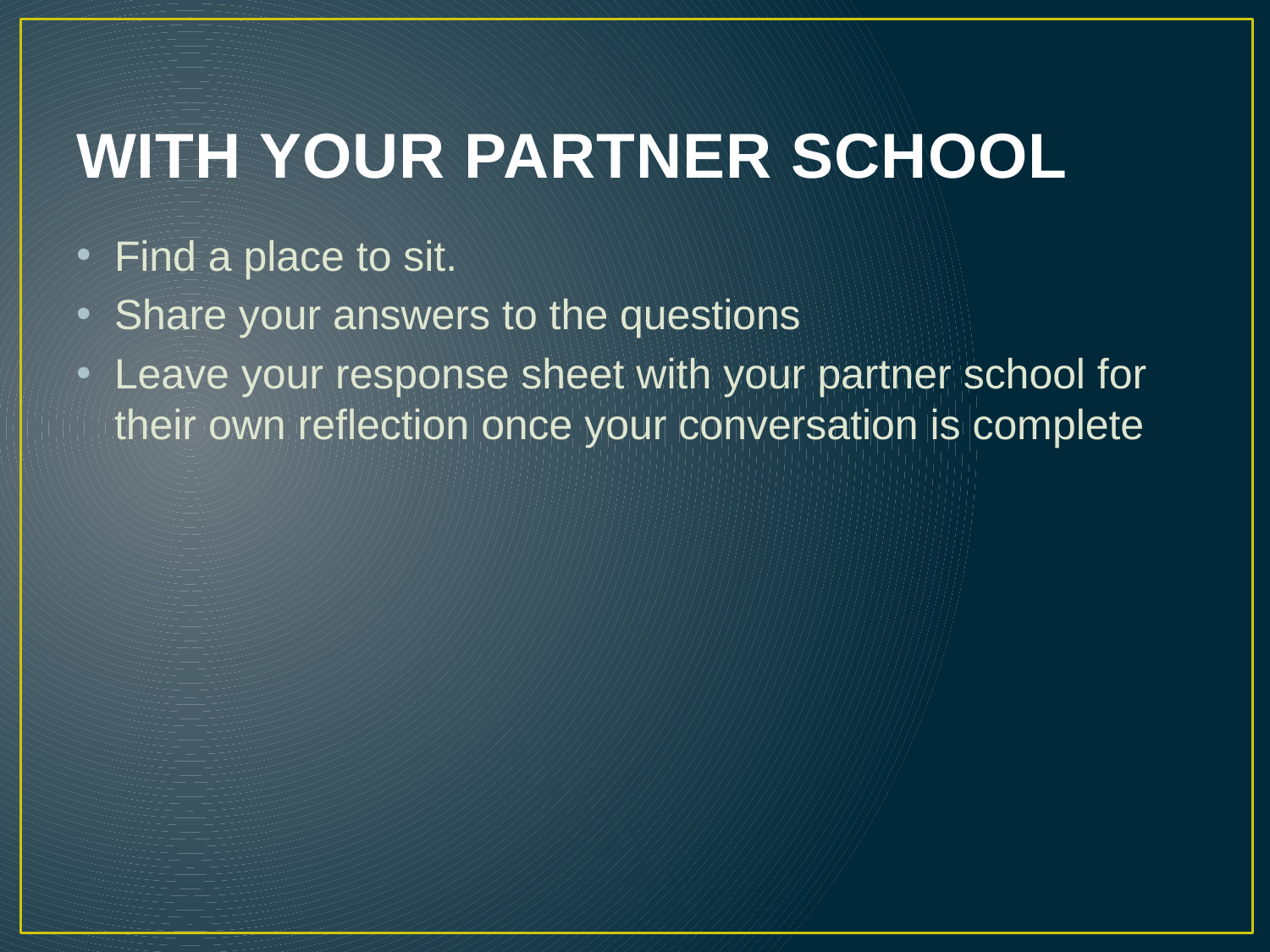

# WITH YOUR PARTNER SCHOOL
Find a place to sit.
Share your answers to the questions
Leave your response sheet with your partner school for their own reflection once your conversation is complete